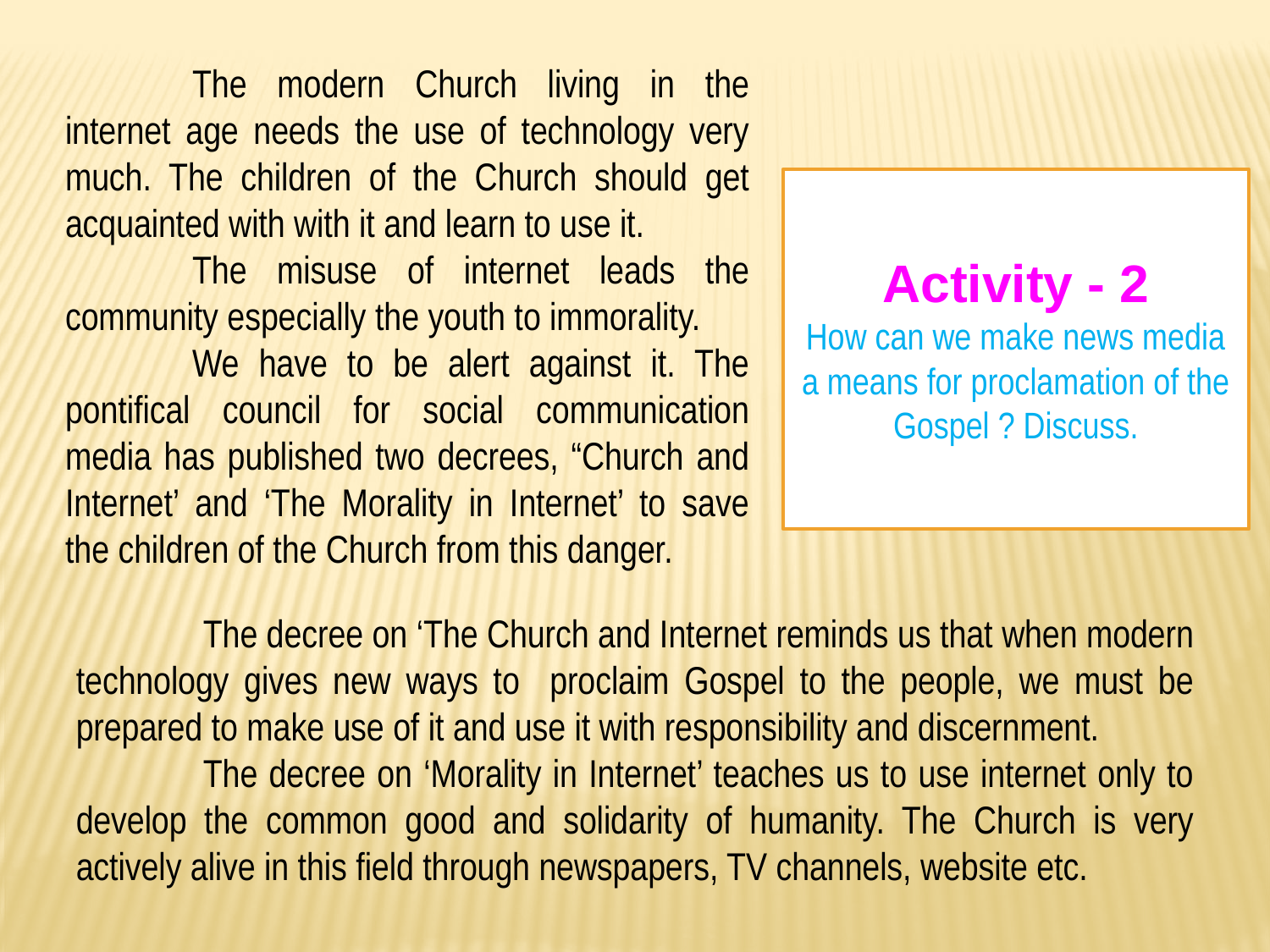

The modern Church living in the internet age needs the use of technology very much. The children of the Church should get acquainted with with it and learn to use it.
	The misuse of internet leads the community especially the youth to immorality.
	We have to be alert against it. The pontifical council for social communication media has published two decrees, “Church and Internet’ and ‘The Morality in Internet’ to save the children of the Church from this danger.

Activity - 2
How can we make news media a means for proclamation of the Gospel ? Discuss.
	The decree on ‘The Church and Internet reminds us that when modern technology gives new ways to  proclaim Gospel to the people, we must be prepared to make use of it and use it with responsibility and discernment.
	The decree on ‘Morality in Internet’ teaches us to use internet only to develop the common good and solidarity of humanity. The Church is very actively alive in this field through newspapers, TV channels, website etc.